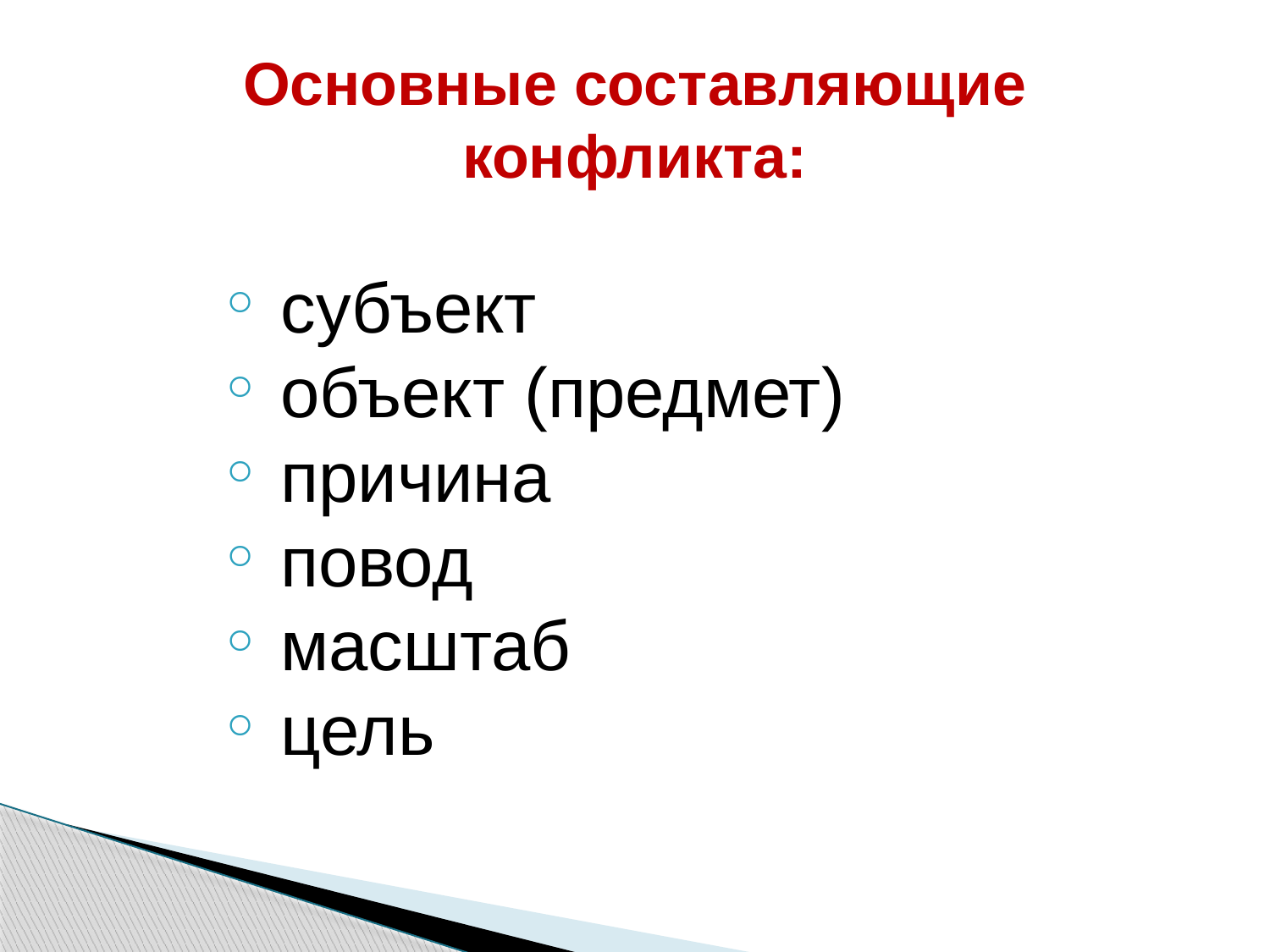

# Основные составляющие конфликта:
 субъект
 объект (предмет)
 причина
 повод
 масштаб
 цель